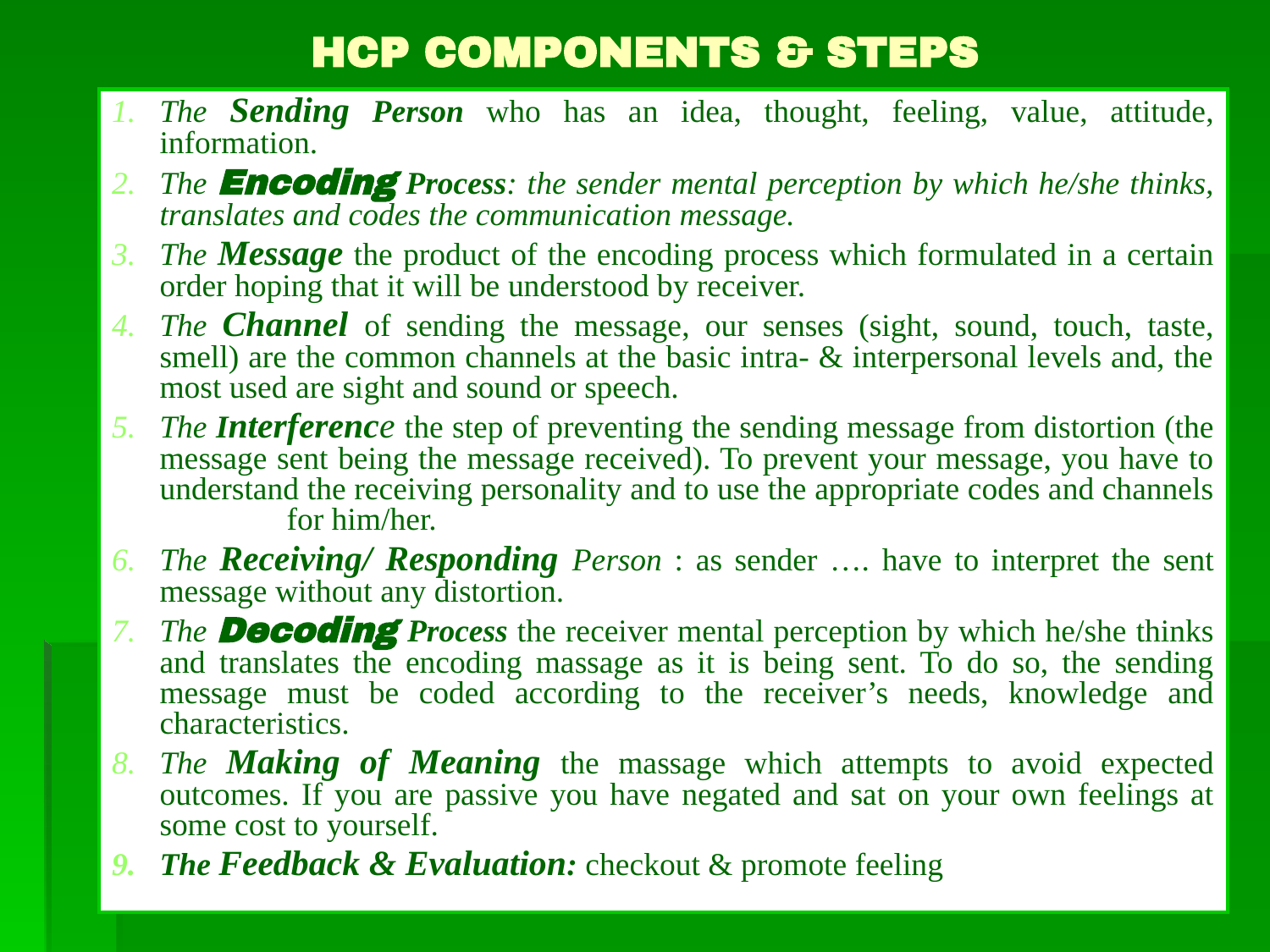

# HCP COMPONENTS & STEPS
The Sending Person who has an idea, thought, feeling, value, attitude, information.
The Encoding Process: the sender mental perception by which he/she thinks, translates and codes the communication message.
The Message the product of the encoding process which formulated in a certain order hoping that it will be understood by receiver.
The Channel of sending the message, our senses (sight, sound, touch, taste, smell) are the common channels at the basic intra- & interpersonal levels and, the most used are sight and sound or speech.
The Interference the step of preventing the sending message from distortion (the message sent being the message received). To prevent your message, you have to understand the receiving personality and to use the appropriate codes and channels 	for him/her.
The Receiving/ Responding Person : as sender …. have to interpret the sent message without any distortion.
The Decoding Process the receiver mental perception by which he/she thinks and translates the encoding massage as it is being sent. To do so, the sending message must be coded according to the receiver’s needs, knowledge and characteristics.
The Making of Meaning the massage which attempts to avoid expected outcomes. If you are passive you have negated and sat on your own feelings at some cost to yourself.
The Feedback & Evaluation: checkout & promote feeling
CHS382
Johali1stFUHE2016
71